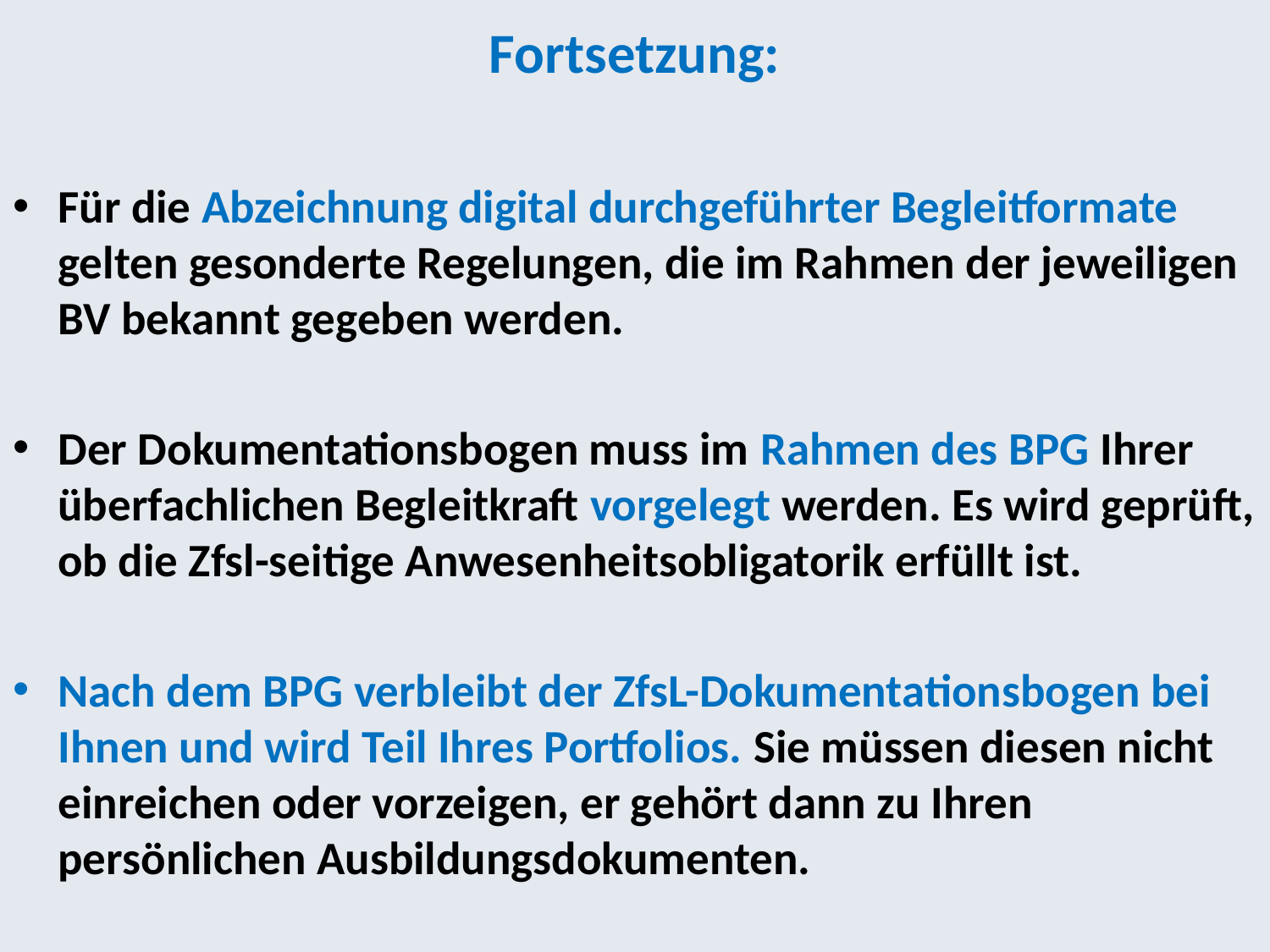

# Fortsetzung:

Für die Abzeichnung digital durchgeführter Begleitformate gelten gesonderte Regelungen, die im Rahmen der jeweiligen BV bekannt gegeben werden.

Der Dokumentationsbogen muss im Rahmen des BPG Ihrer überfachlichen Begleitkraft vorgelegt werden. Es wird geprüft, ob die Zfsl-seitige Anwesenheitsobligatorik erfüllt ist.

Nach dem BPG verbleibt der ZfsL-Dokumentationsbogen bei Ihnen und wird Teil Ihres Portfolios. Sie müssen diesen nicht einreichen oder vorzeigen, er gehört dann zu Ihren persönlichen Ausbildungsdokumenten.